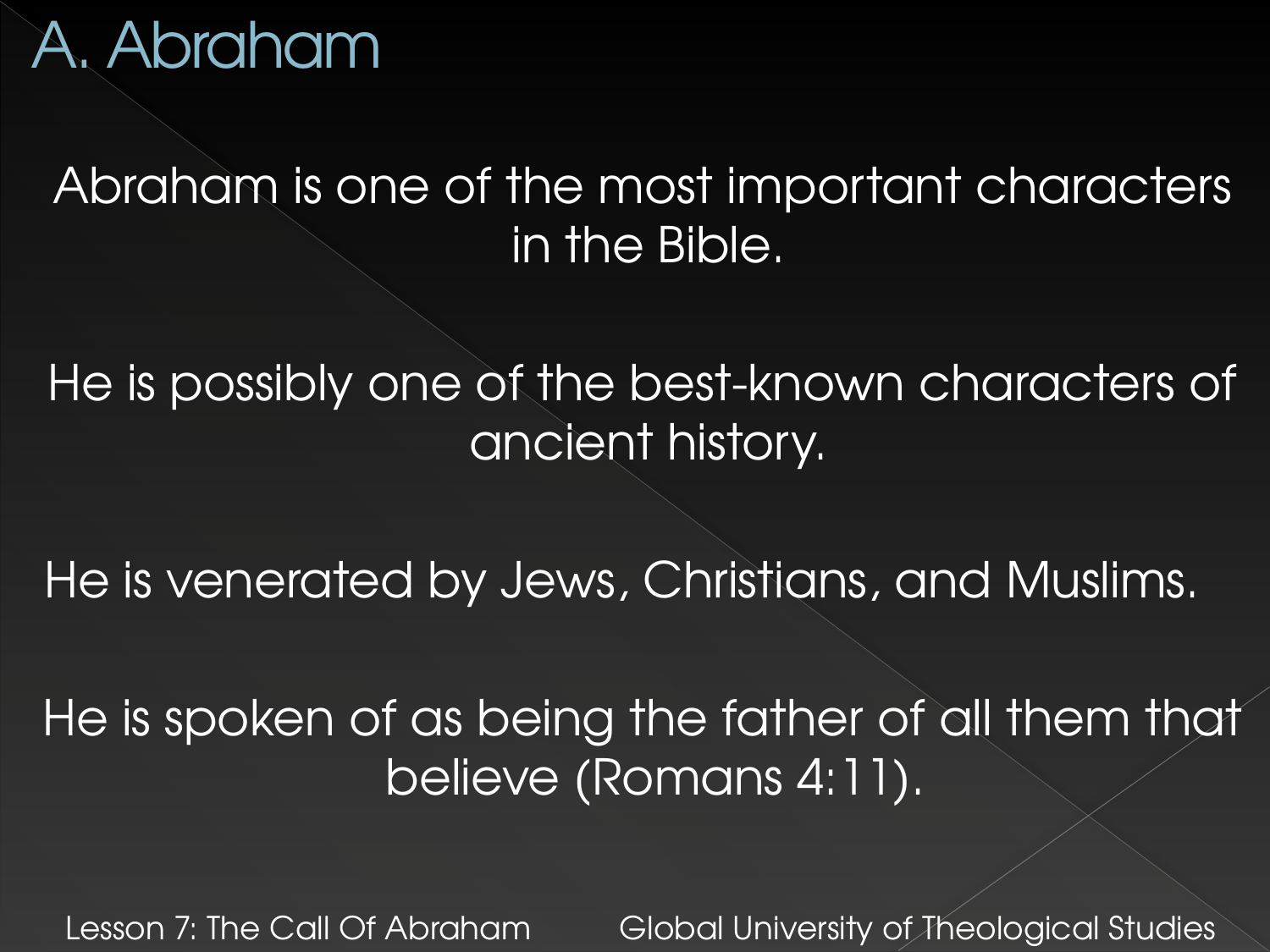

# A. Abraham
  Abraham is one of the most important characters in the Bible.

  He is possibly one of the best-known characters of ancient history.

He is venerated by Jews, Christians, and Muslims.

  He is spoken of as being the father of all them that believe (Romans 4:11).
Lesson 7: The Call Of Abraham          Global University of Theological Studies